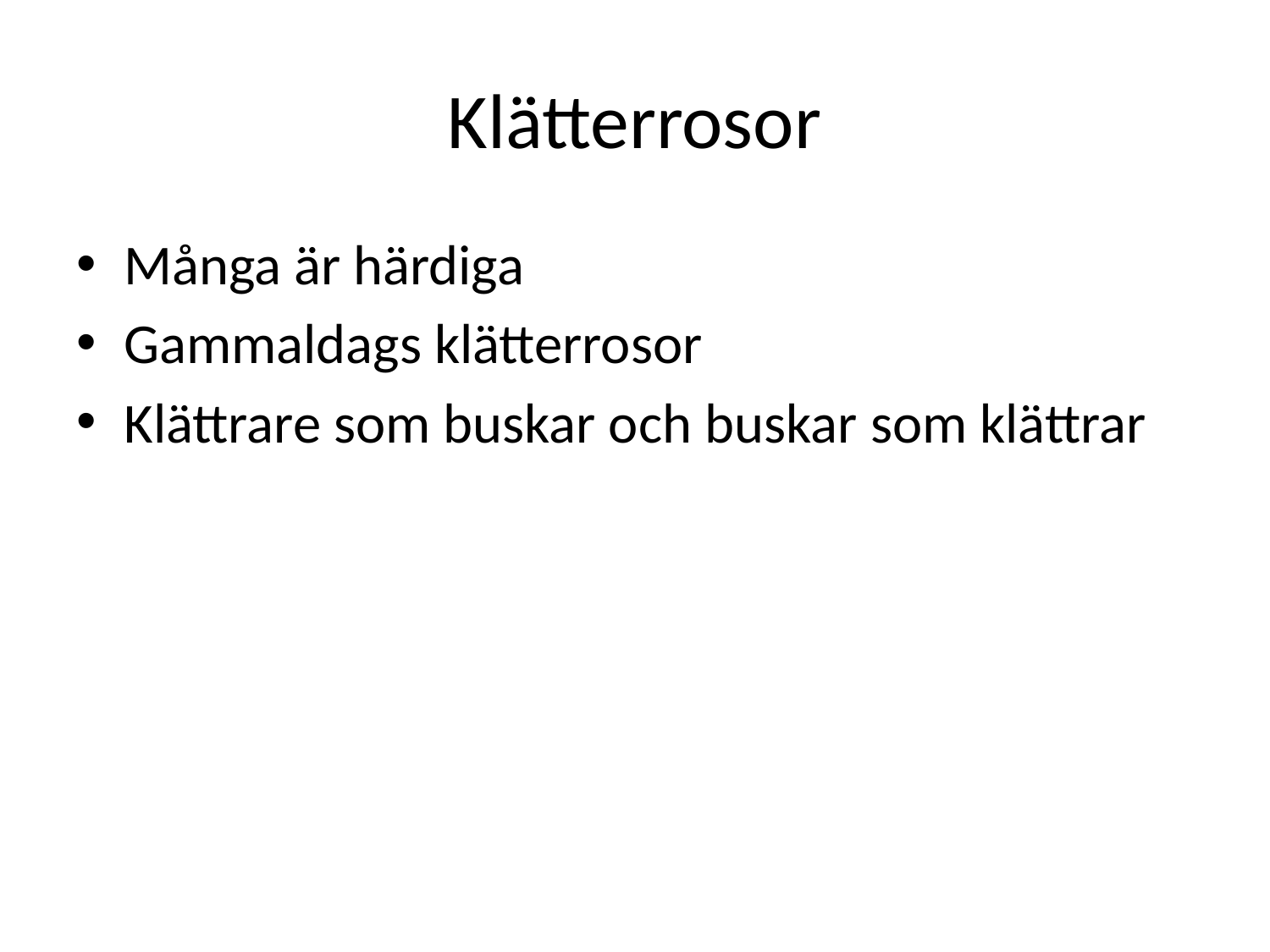

# Klätterrosor
Många är härdiga
Gammaldags klätterrosor
Klättrare som buskar och buskar som klättrar